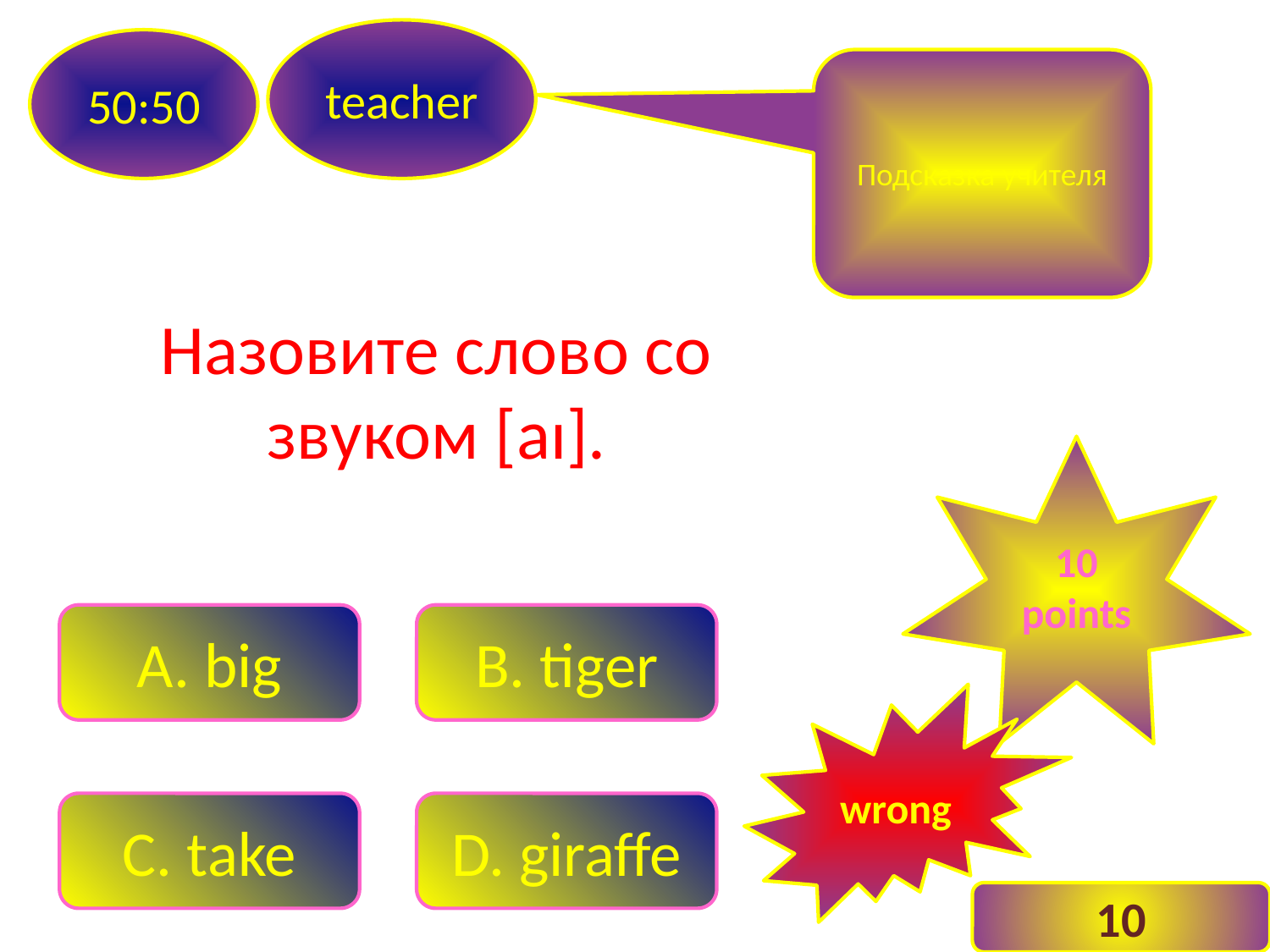

teacher
50:50
Подсказка учителя
Назовите слово со звуком [aɪ].
10 points
A. big
B. tiger
wrong
C. take
D. giraffe
10